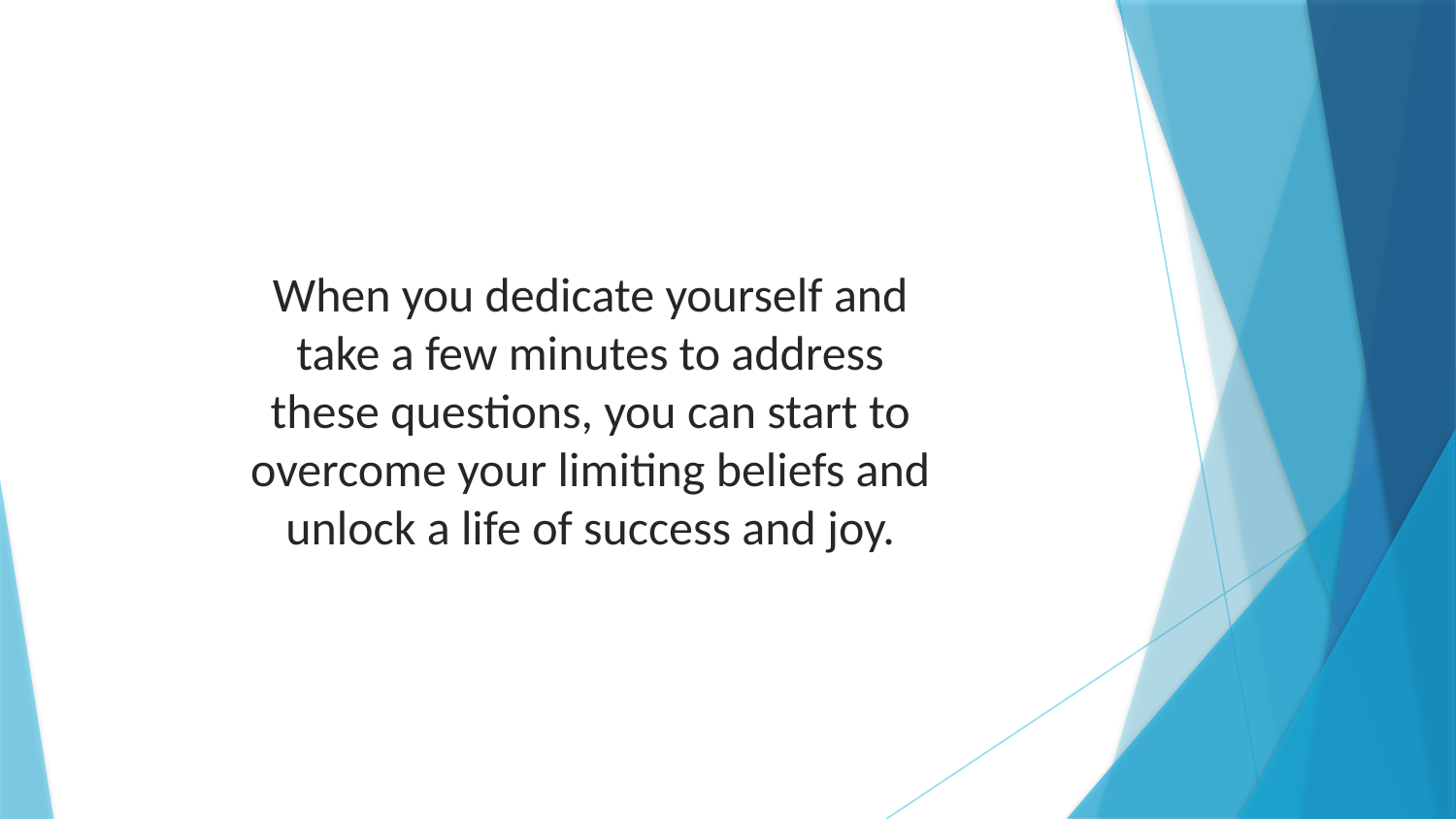

When you dedicate yourself and take a few minutes to address these questions, you can start to overcome your limiting beliefs and unlock a life of success and joy.